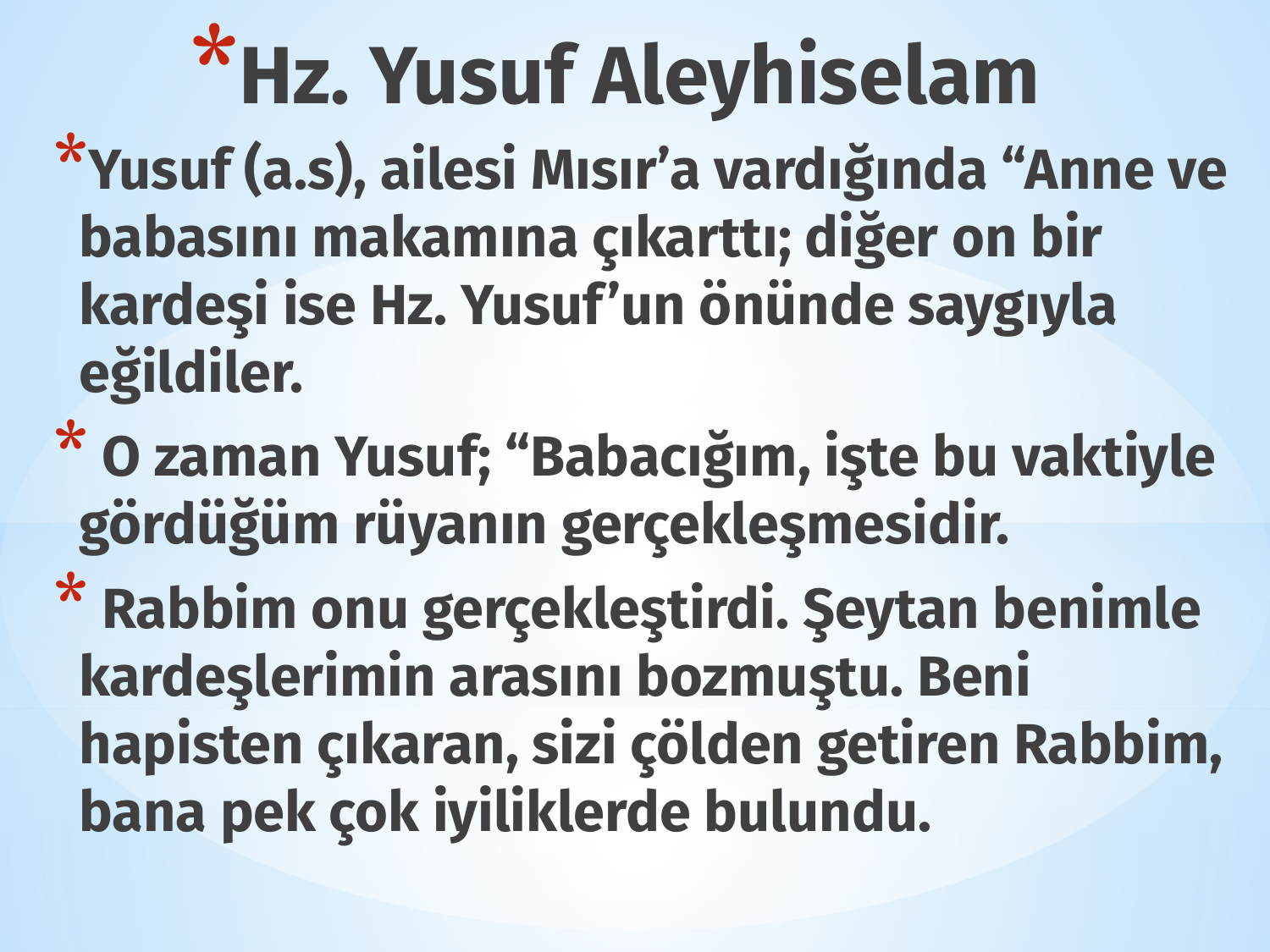

# Hz. Yusuf Aleyhiselam
Yusuf (a.s), ailesi Mısır’a vardığında “Anne ve babasını makamına çıkarttı; diğer on bir kardeşi ise Hz. Yusuf’un önünde saygıyla eğildiler.
 O zaman Yusuf; “Babacığım, işte bu vaktiyle gördüğüm rüyanın gerçekleşmesidir.
 Rabbim onu gerçekleştirdi. Şeytan benimle kardeşlerimin arasını bozmuştu. Beni hapisten çıkaran, sizi çölden getiren Rabbim, bana pek çok iyiliklerde bulundu.